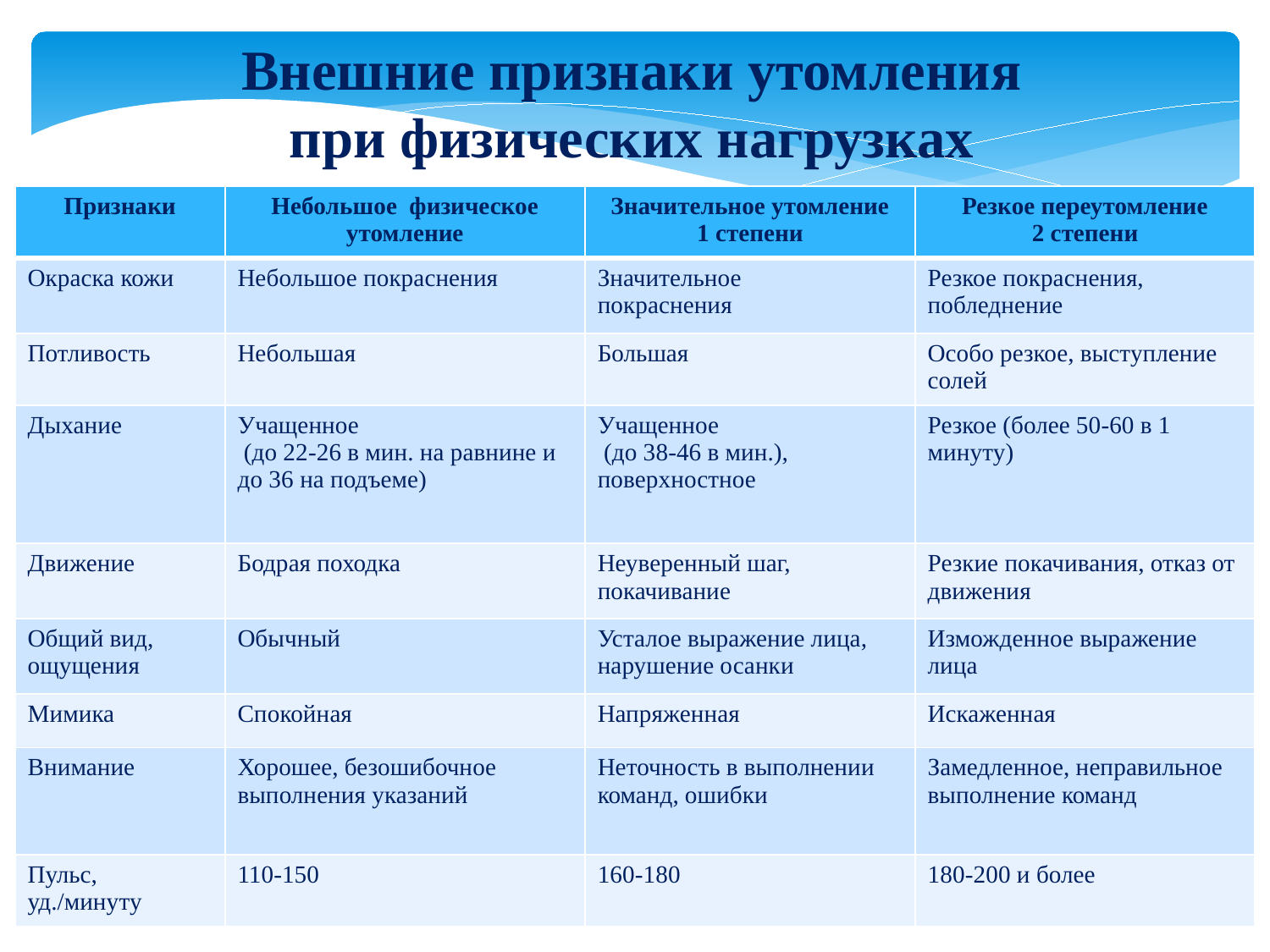

Внешние признаки утомления
при физических нагрузках
| Признаки | Небольшое физическое утомление | Значительное утомление 1 степени | Резкое переутомление 2 степени |
| --- | --- | --- | --- |
| Окраска кожи | Небольшое покраснения | Значительное покраснения | Резкое покраснения, побледнение |
| Потливость | Небольшая | Большая | Особо резкое, выступление солей |
| Дыхание | Учащенное (до 22-26 в мин. на равнине и до 36 на подъеме) | Учащенное (до 38-46 в мин.), поверхностное | Резкое (более 50-60 в 1 минуту) |
| Движение | Бодрая походка | Неуверенный шаг, покачивание | Резкие покачивания, отказ от движения |
| Общий вид, ощущения | Обычный | Усталое выражение лица, нарушение осанки | Изможденное выражение лица |
| Мимика | Спокойная | Напряженная | Искаженная |
| Внимание | Хорошее, безошибочное выполнения указаний | Неточность в выполнении команд, ошибки | Замедленное, неправильное выполнение команд |
| Пульс, уд./минуту | 110-150 | 160-180 | 180-200 и более |